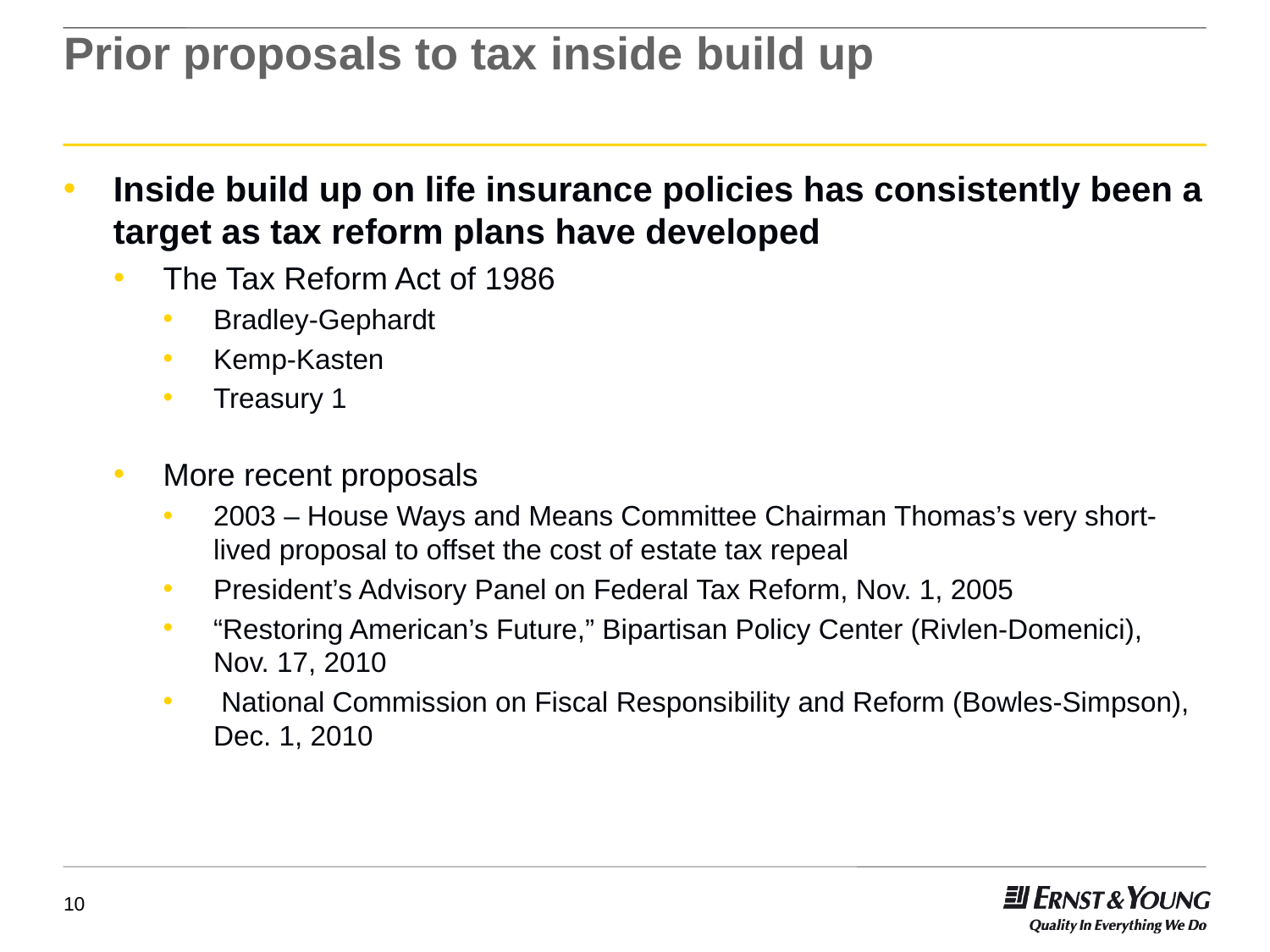

# Prior proposals to tax inside build up
Inside build up on life insurance policies has consistently been a target as tax reform plans have developed
The Tax Reform Act of 1986
Bradley-Gephardt
Kemp-Kasten
Treasury 1
More recent proposals
2003 – House Ways and Means Committee Chairman Thomas’s very short-lived proposal to offset the cost of estate tax repeal
President’s Advisory Panel on Federal Tax Reform, Nov. 1, 2005
“Restoring American’s Future,” Bipartisan Policy Center (Rivlen-Domenici), Nov. 17, 2010
 National Commission on Fiscal Responsibility and Reform (Bowles-Simpson), Dec. 1, 2010